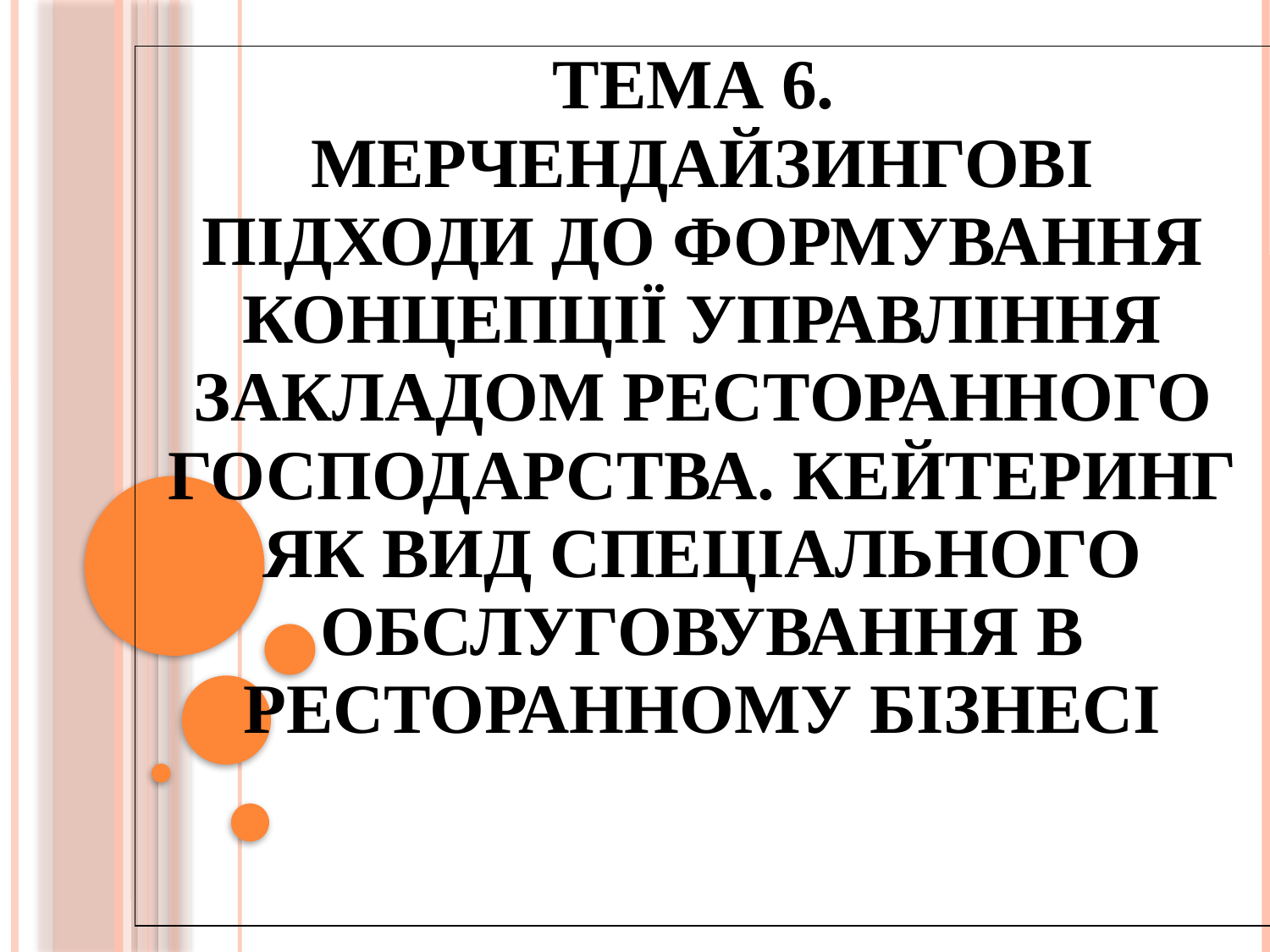

| ТЕМА 6. МЕРЧЕНДАЙЗИНГОВІ ПІДХОДИ ДО ФОРМУВАННЯ КОНЦЕПЦІЇ УПРАВЛІННЯ ЗАКЛАДОМ РЕСТОРАННОГО ГОСПОДАРСТВА. КЕЙТЕРИНГ ЯК ВИД СПЕЦІАЛЬНОГО ОБСЛУГОВУВАННЯ В РЕСТОРАННОМУ БІЗНЕСІ |
| --- |